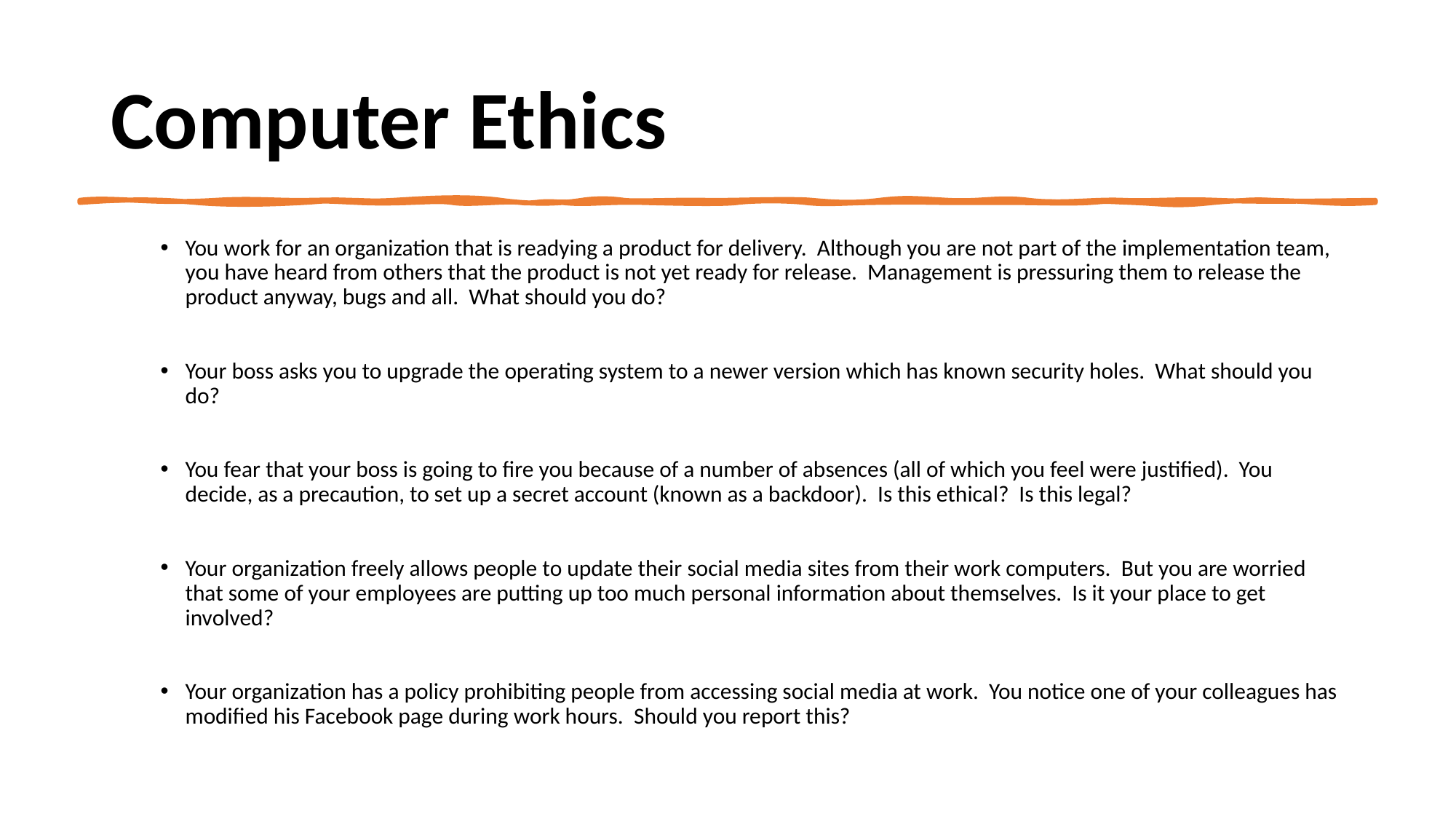

# Computer Ethics

You work for an organization that is readying a product for delivery.  Although you are not part of the implementation team, you have heard from others that the product is not yet ready for release.  Management is pressuring them to release the product anyway, bugs and all.  What should you do?

Your boss asks you to upgrade the operating system to a newer version which has known security holes.  What should you do?

You fear that your boss is going to fire you because of a number of absences (all of which you feel were justified).  You decide, as a precaution, to set up a secret account (known as a backdoor).  Is this ethical?  Is this legal?

Your organization freely allows people to update their social media sites from their work computers.  But you are worried that some of your employees are putting up too much personal information about themselves.  Is it your place to get involved?

Your organization has a policy prohibiting people from accessing social media at work.  You notice one of your colleagues has modified his Facebook page during work hours.  Should you report this?